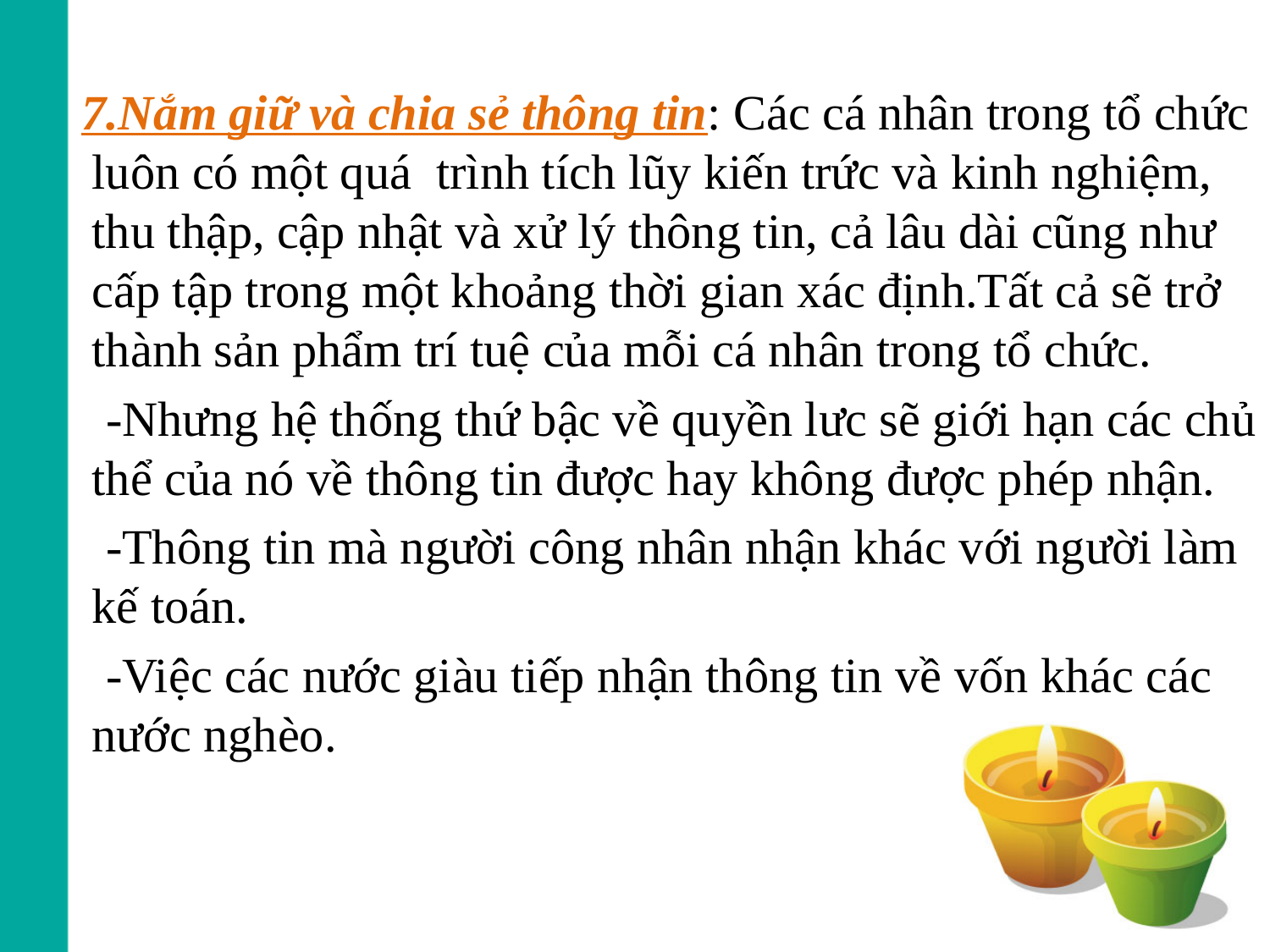

7.Nắm giữ và chia sẻ thông tin: Các cá nhân trong tổ chức luôn có một quá  trình tích lũy kiến trức và kinh nghiệm, thu thập, cập nhật và xử lý thông tin, cả lâu dài cũng như cấp tập trong một khoảng thời gian xác định.Tất cả sẽ trở thành sản phẩm trí tuệ của mỗi cá nhân trong tổ chức.
     -Nhưng hệ thống thứ bậc về quyền lưc sẽ giới hạn các chủ thể của nó về thông tin được hay không được phép nhận.
     -Thông tin mà người công nhân nhận khác với người làm kế toán.
     -Việc các nước giàu tiếp nhận thông tin về vốn khác các nước nghèo.